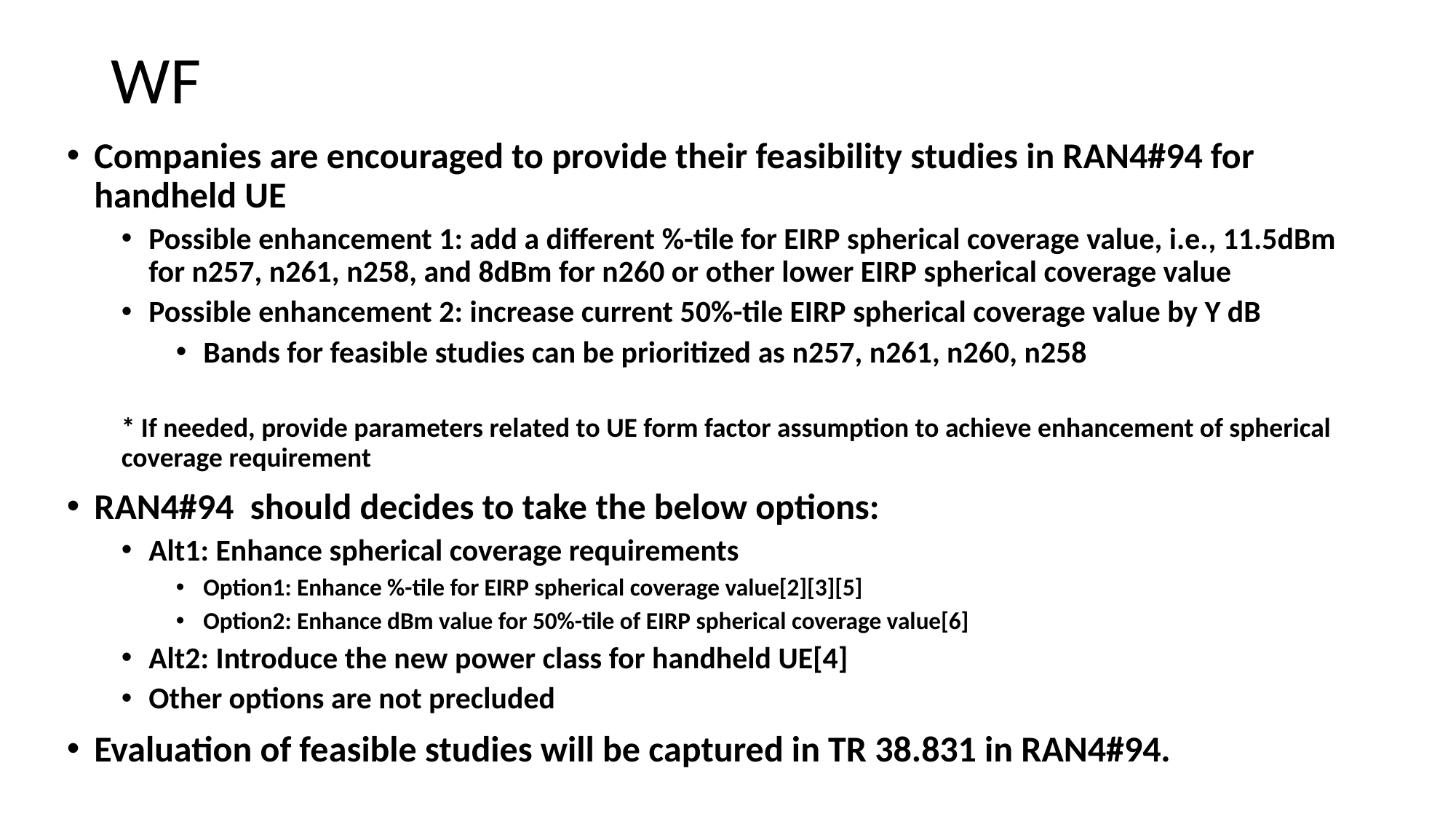

# WF
Companies are encouraged to provide their feasibility studies in RAN4#94 for handheld UE
Possible enhancement 1: add a different %-tile for EIRP spherical coverage value, i.e., 11.5dBm for n257, n261, n258, and 8dBm for n260 or other lower EIRP spherical coverage value
Possible enhancement 2: increase current 50%-tile EIRP spherical coverage value by Y dB
Bands for feasible studies can be prioritized as n257, n261, n260, n258

* If needed, provide parameters related to UE form factor assumption to achieve enhancement of spherical coverage requirement
RAN4#94  should decides to take the below options:
Alt1: Enhance spherical coverage requirements
Option1: Enhance %-tile for EIRP spherical coverage value[2][3][5]
Option2: Enhance dBm value for 50%-tile of EIRP spherical coverage value[6]
Alt2: Introduce the new power class for handheld UE[4]
Other options are not precluded
Evaluation of feasible studies will be captured in TR 38.831 in RAN4#94.